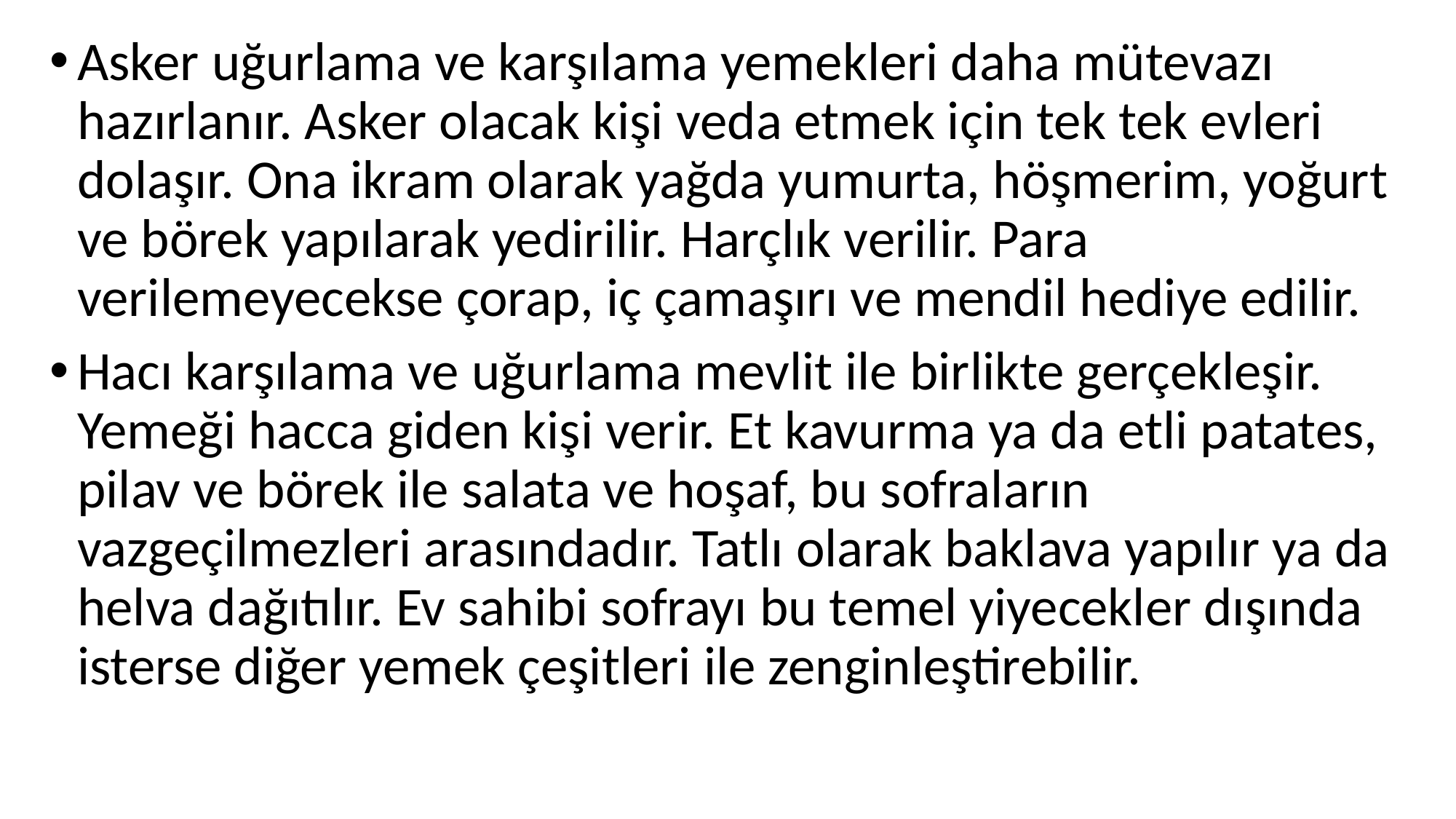

Asker uğurlama ve karşılama yemekleri daha mütevazı hazırlanır. Asker olacak kişi veda etmek için tek tek evleri dolaşır. Ona ikram olarak yağda yumurta, höşmerim, yoğurt ve börek yapılarak yedirilir. Harçlık verilir. Para verilemeyecekse çorap, iç çamaşırı ve mendil hediye edilir.
Hacı karşılama ve uğurlama mevlit ile birlikte gerçekleşir. Yemeği hacca giden kişi verir. Et kavurma ya da etli patates, pilav ve börek ile salata ve hoşaf, bu sofraların vazgeçilmezleri arasındadır. Tatlı olarak baklava yapılır ya da helva dağıtılır. Ev sahibi sofrayı bu temel yiyecekler dışında isterse diğer yemek çeşitleri ile zenginleştirebilir.